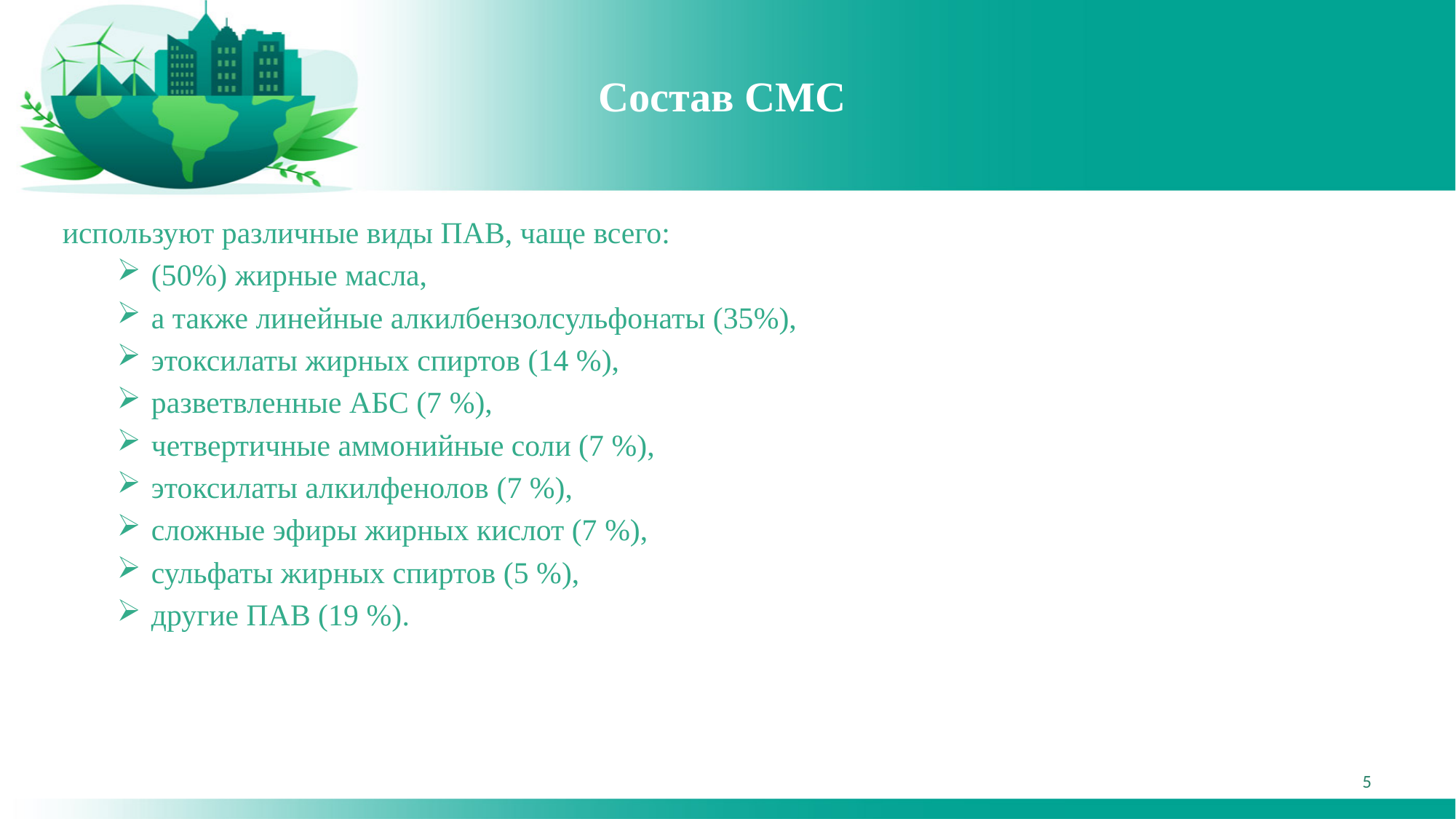

# Состав СМС
используют различные виды ПАВ, чаще всего:
(50%) жирные масла,
а также линейные алкилбензолсульфонаты (35%),
этоксилаты жирных спиртов (14 %),
разветвленные АБС (7 %),
четвертичные аммонийные соли (7 %),
этоксилаты алкилфенолов (7 %),
сложные эфиры жирных кислот (7 %),
сульфаты жирных спиртов (5 %),
другие ПАВ (19 %).

5